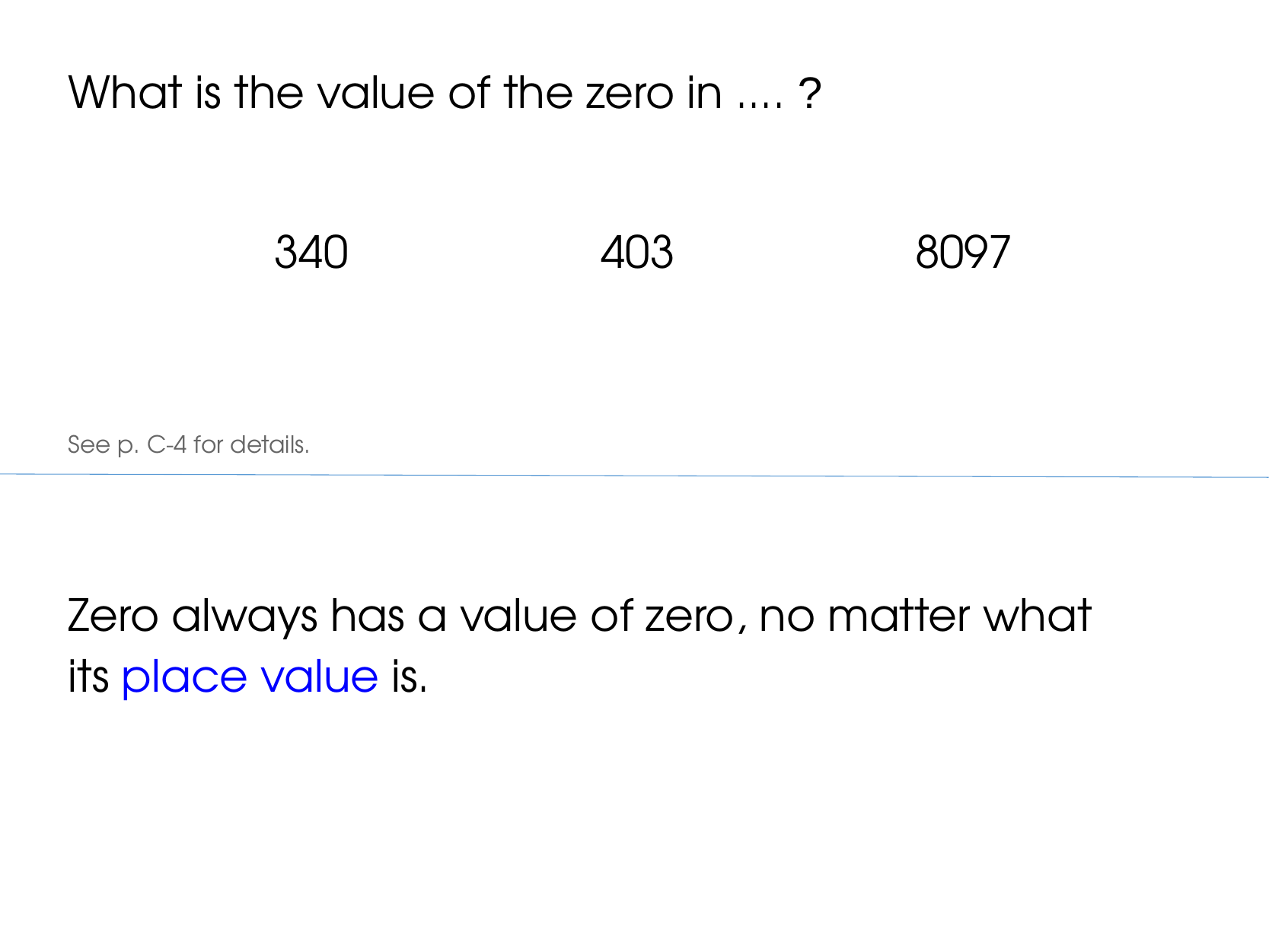

What is the value of the zero in .... ?
340
403
8097
See p. C-4 for details.
Zero always has a value of zero, no matter what its place value is.